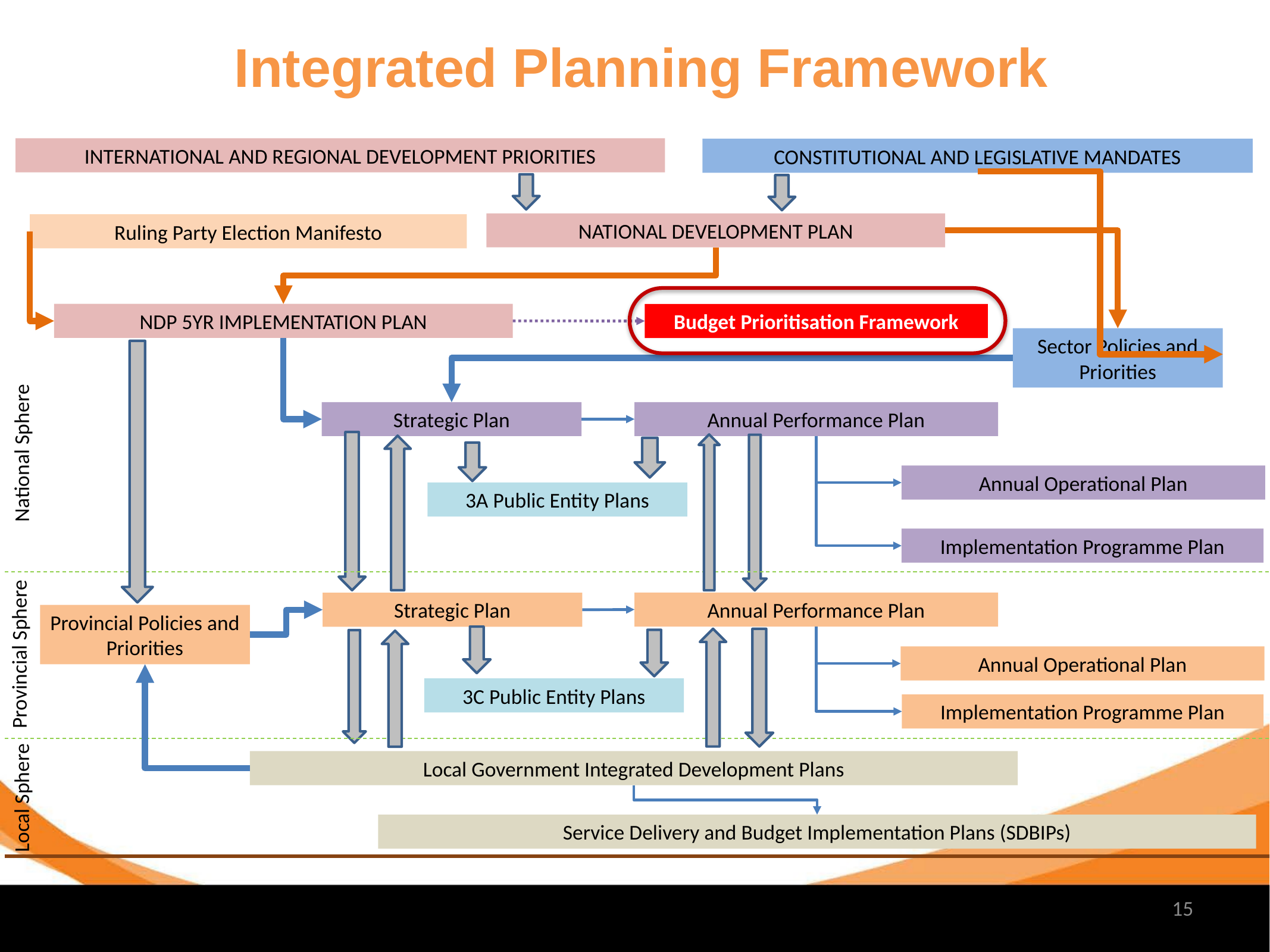

Integrated Planning Framework
INTERNATIONAL AND REGIONAL DEVELOPMENT PRIORITIES
CONSTITUTIONAL AND LEGISLATIVE MANDATES

NATIONAL DEVELOPMENT PLAN
Ruling Party Election Manifesto

NDP 5YR IMPLEMENTATION PLAN
Budget Prioritisation Framework
Sector Policies and Priorities
National Sphere

Strategic Plan
Annual Performance Plan

Annual Operational Plan
3A Public Entity Plans
Implementation Programme Plan
Provincial Sphere
Annual Performance Plan
Strategic Plan
Provincial Policies and Priorities

Annual Operational Plan
3C Public Entity Plans
Local Sphere
Implementation Programme Plan
Local Government Integrated Development Plans
Service Delivery and Budget Implementation Plans (SDBIPs)

15